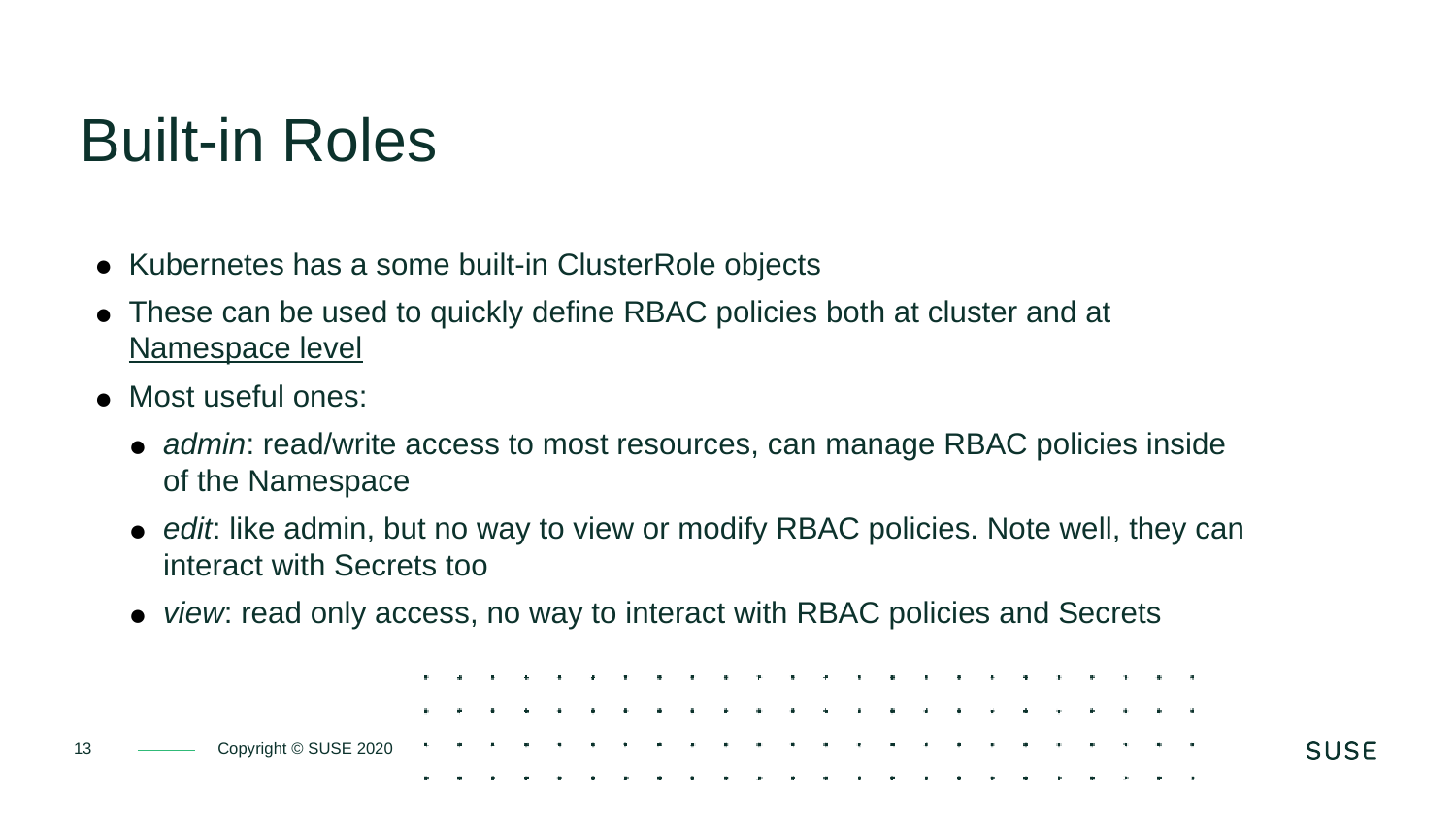

Built-in Roles
Kubernetes has a some built-in ClusterRole objects
These can be used to quickly define RBAC policies both at cluster and at Namespace level
Most useful ones:
admin: read/write access to most resources, can manage RBAC policies inside of the Namespace
edit: like admin, but no way to view or modify RBAC policies. Note well, they can interact with Secrets too
view: read only access, no way to interact with RBAC policies and Secrets